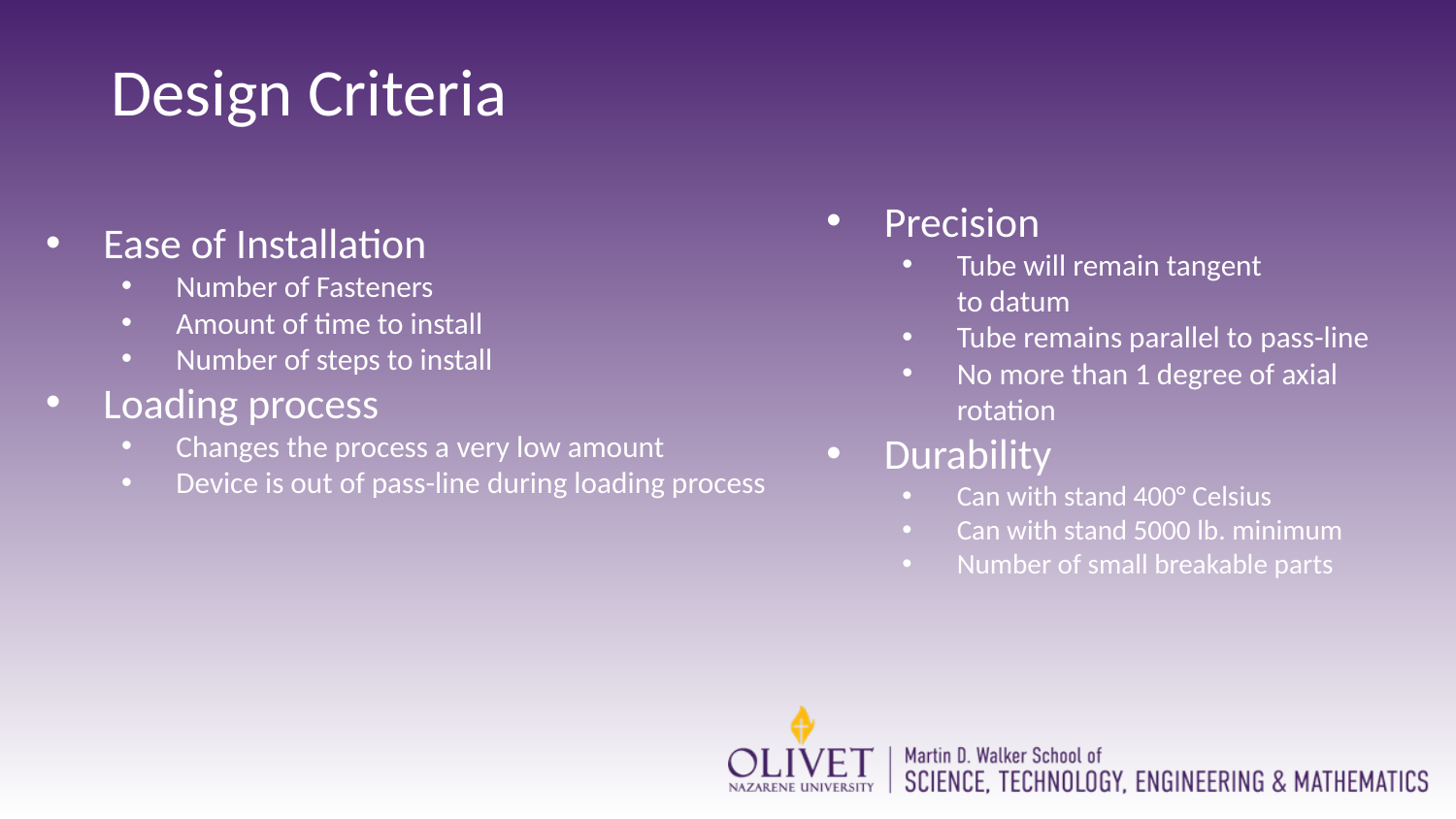

# Design Criteria
Precision
Tube will remain tangent to datum
Tube remains parallel to pass-line
No more than 1 degree of axial rotation
Durability
Can with stand 400° Celsius
Can with stand 5000 lb. minimum
Number of small breakable parts

Ease of Installation
Number of Fasteners
Amount of time to install
Number of steps to install
Loading process
Changes the process a very low amount
Device is out of pass-line during loading process